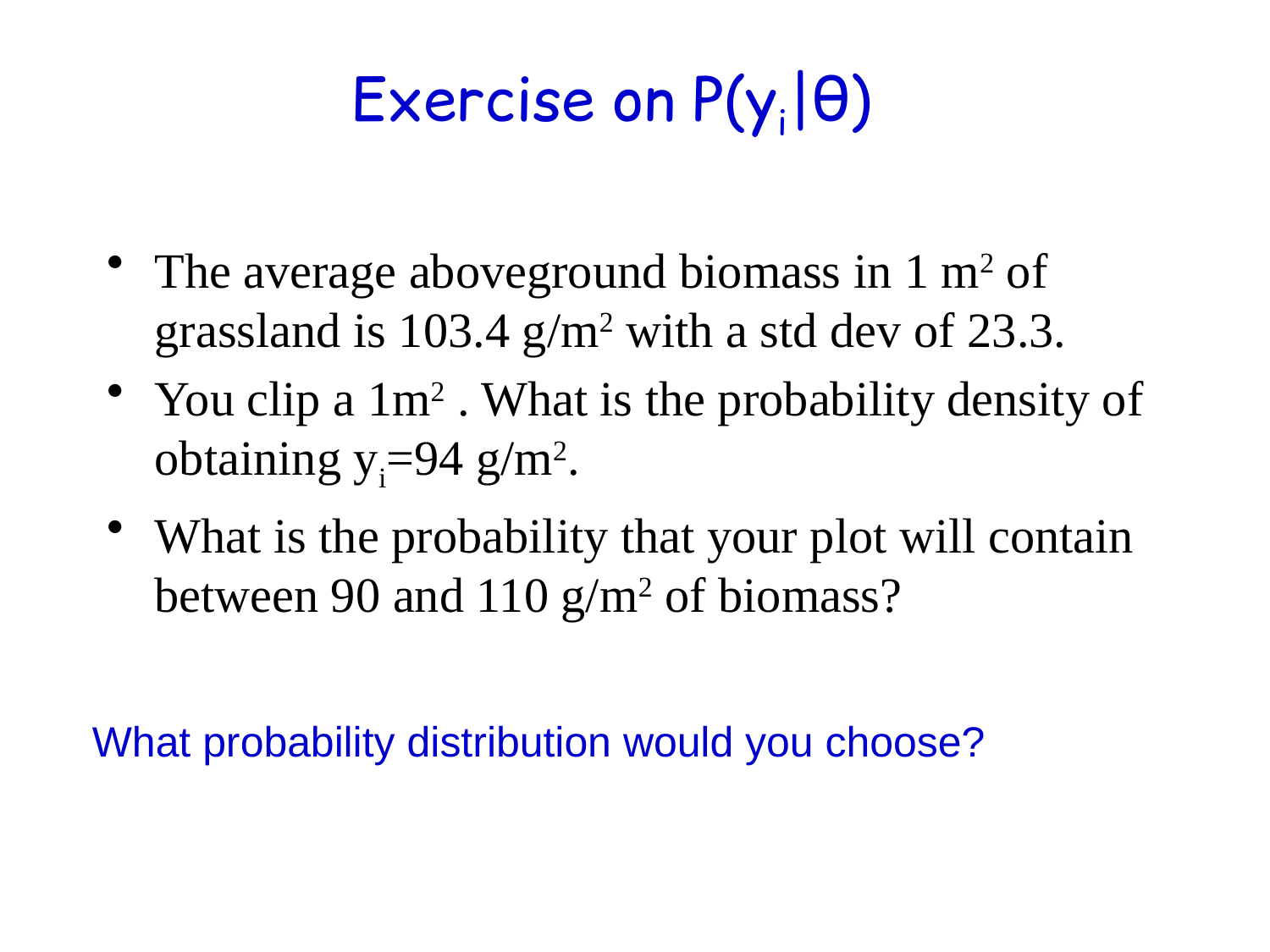

# Exercise on P(yi|θ)
The average aboveground biomass in 1 m2 of grassland is 103.4 g/m2 with a std dev of 23.3.
You clip a 1m2 . What is the probability density of obtaining yi=94 g/m2.
What is the probability that your plot will contain between 90 and 110 g/m2 of biomass?

What probability distribution would you choose?